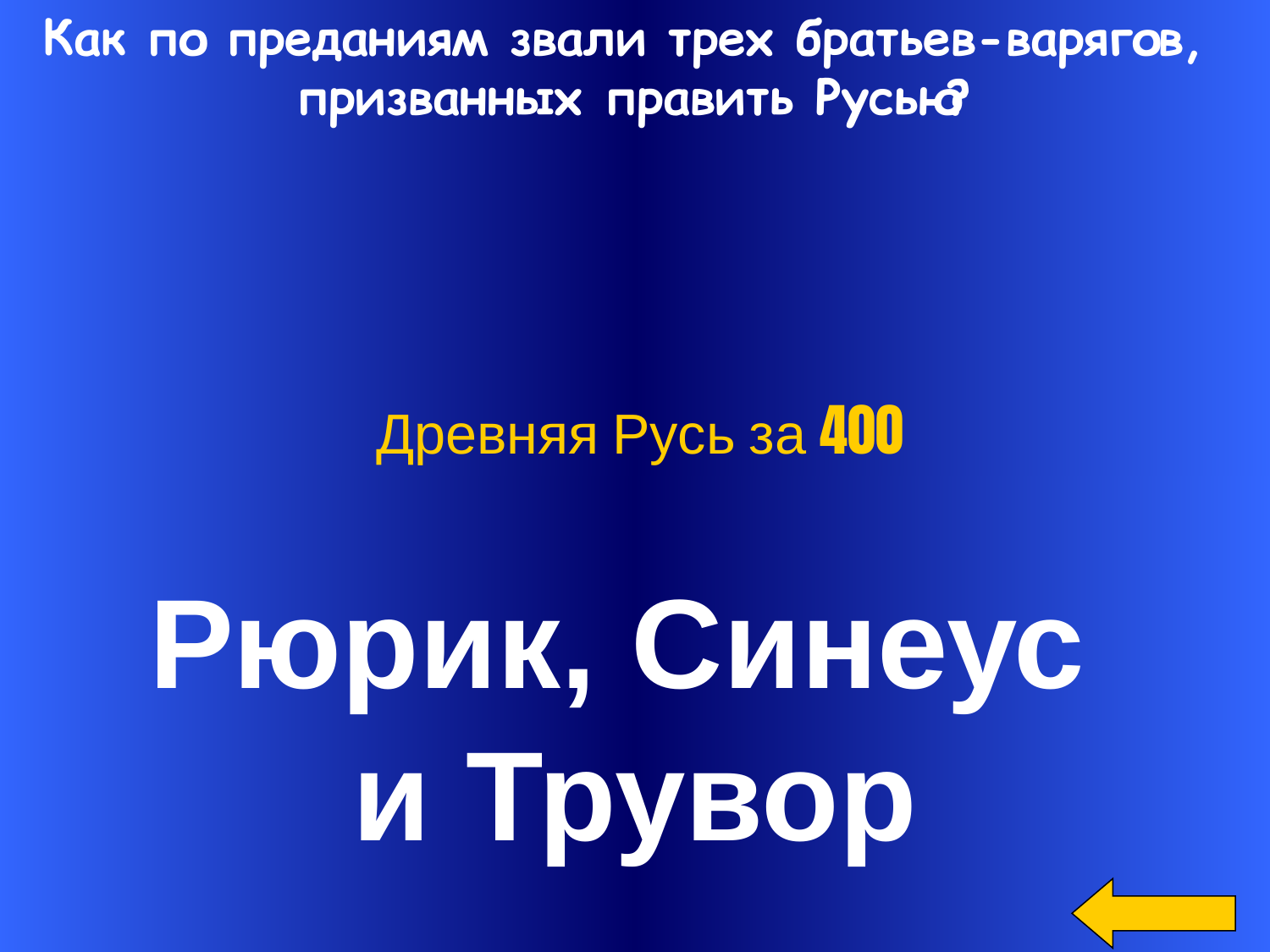

Как по преданиям звали трех братьев-варягов,
призванных править Русью?
Древняя Русь за 400
Рюрик, Синеус
и Трувор